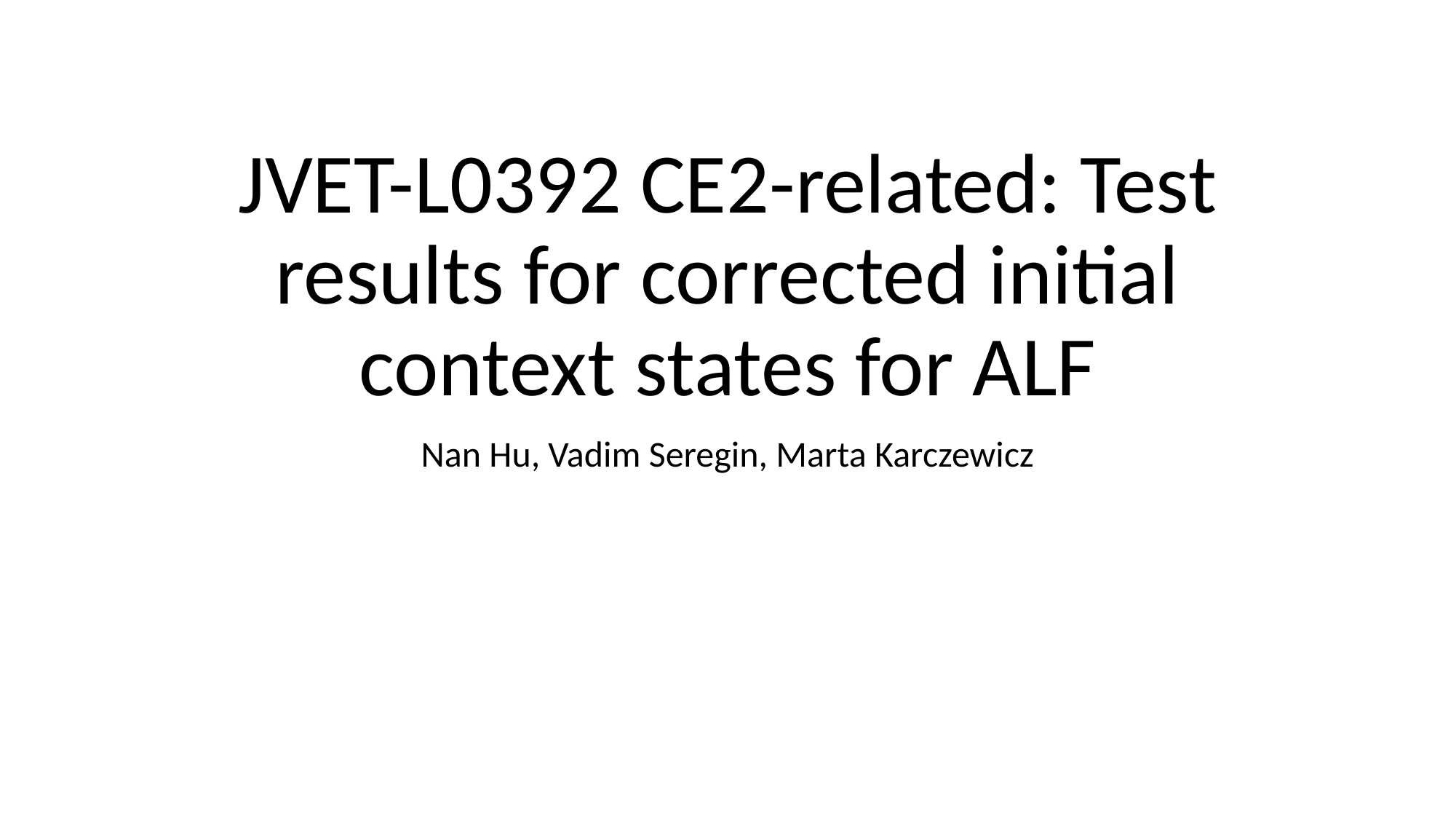

# JVET-L0392 CE2-related: Test results for corrected initial context states for ALF
Nan Hu, Vadim Seregin, Marta Karczewicz